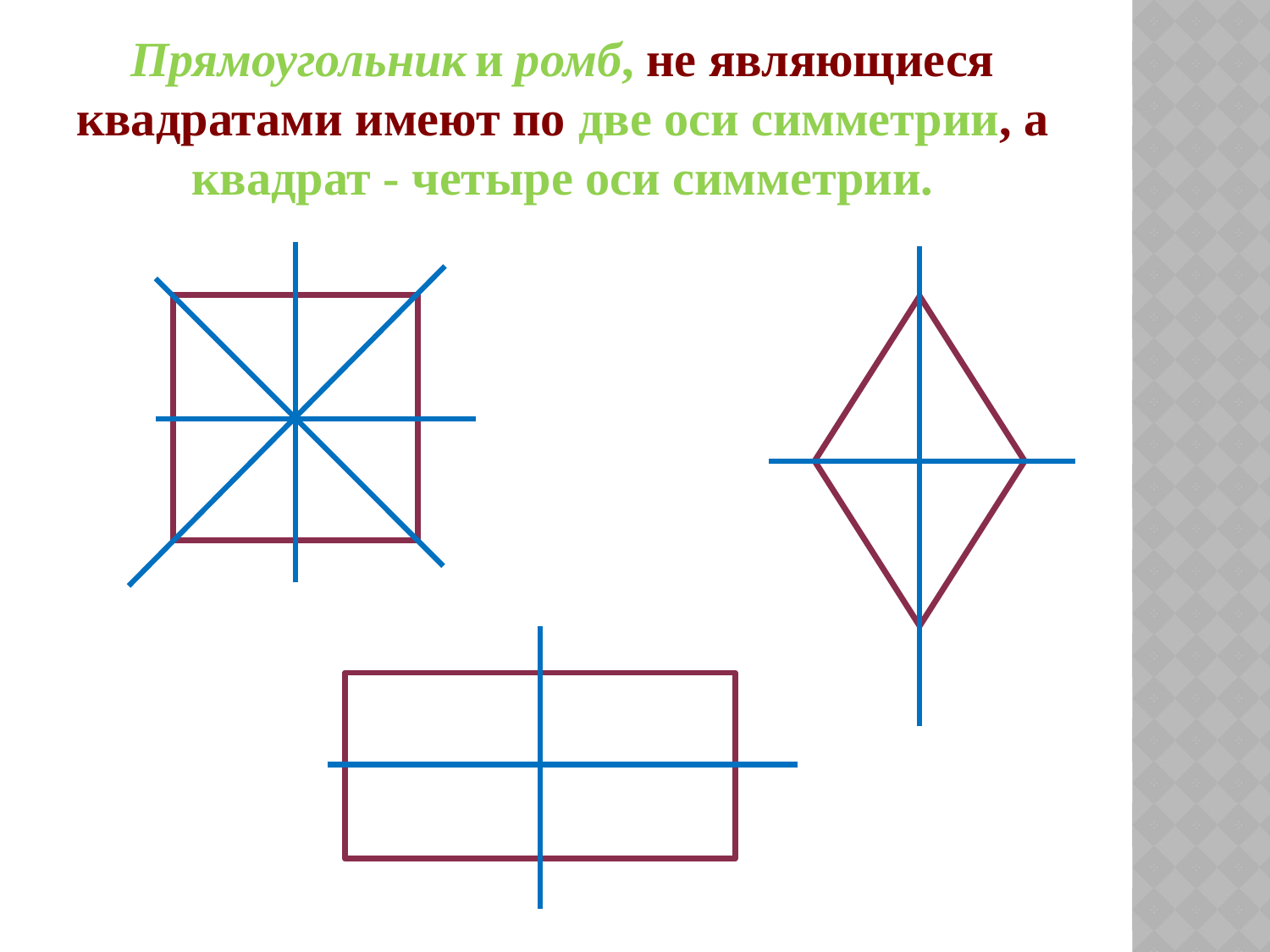

Прямоугольник и ромб, не являющиеся квадратами имеют по две оси симметрии, а квадрат - четыре оси симметрии.